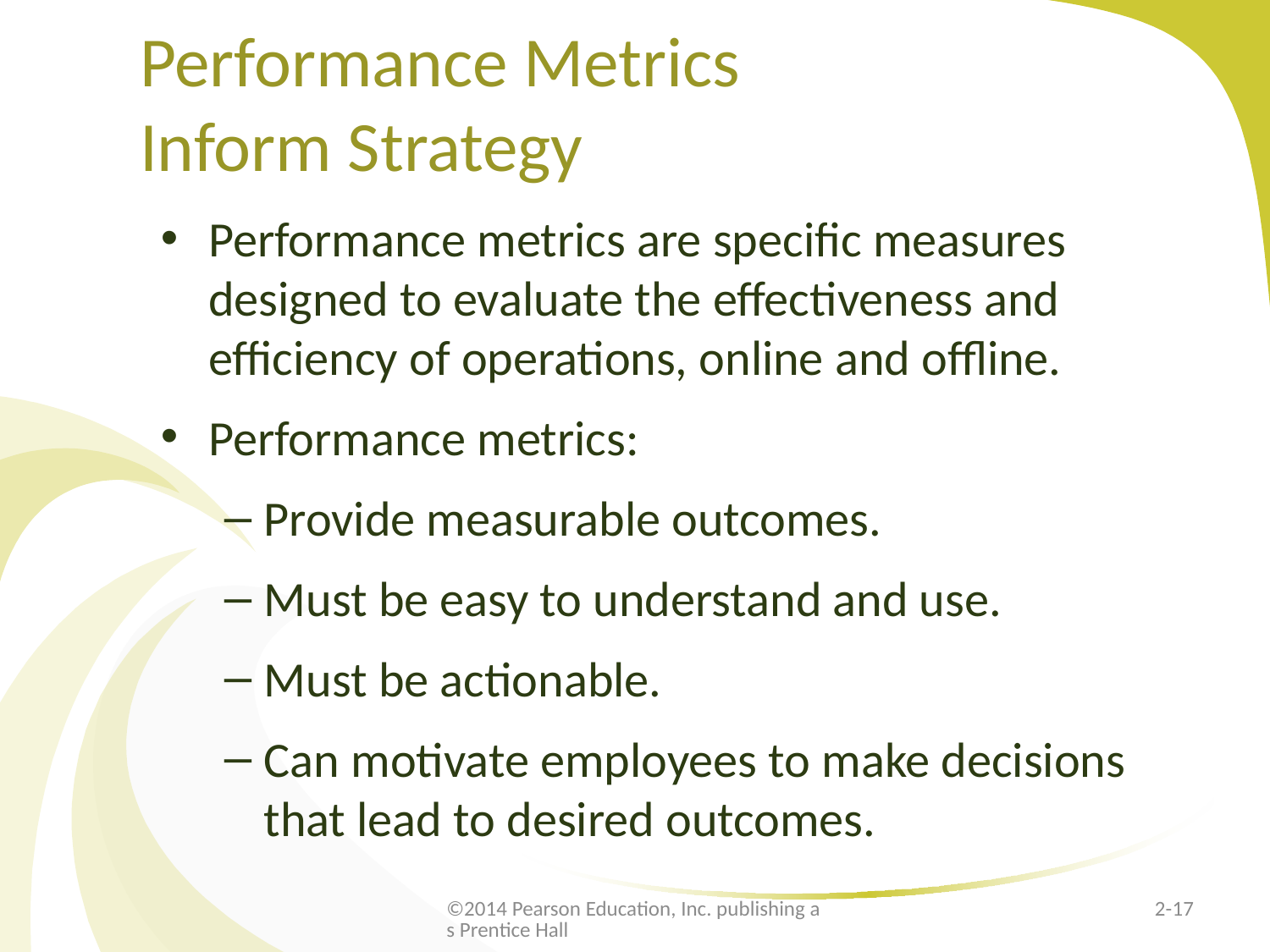

# Performance Metrics Inform Strategy
Performance metrics are specific measures designed to evaluate the effectiveness and efficiency of operations, online and offline.
Performance metrics:
Provide measurable outcomes.
Must be easy to understand and use.
Must be actionable.
Can motivate employees to make decisions that lead to desired outcomes.
©2014 Pearson Education, Inc. publishing as Prentice Hall
2-17